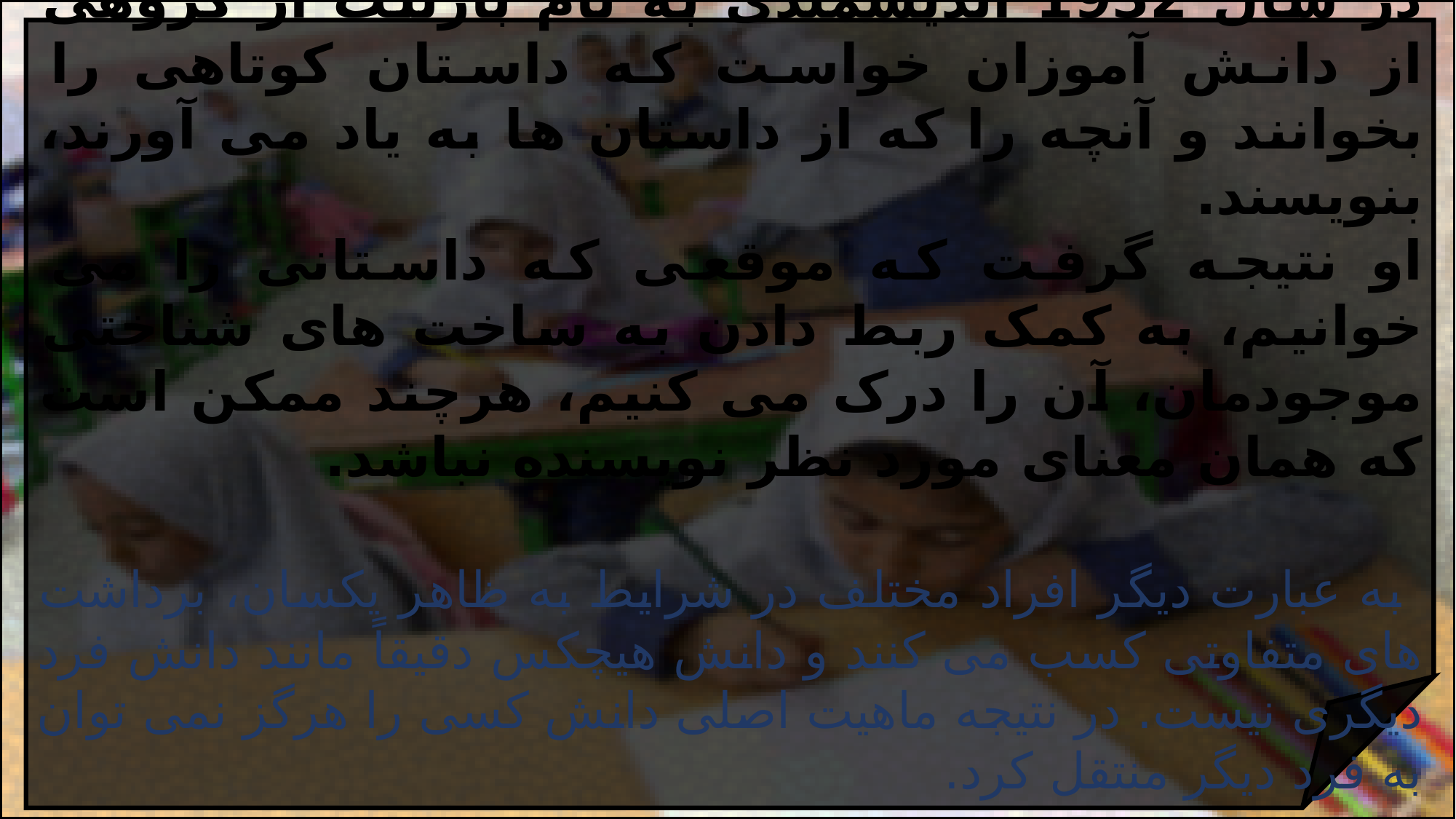

در سال 1932 اندیشمندی به نام بارتلت از گروهی از دانش آموزان خواست که داستان کوتاهی را بخوانند و آنچه را که از داستان ها به یاد می آورند، بنویسند.
او نتیجه گرفت که موقعی که داستانی را می خوانیم، به کمک ربط دادن به ساخت های شناختی موجودمان، آن را درک می کنیم، هرچند ممکن است که همان معنای مورد نظر نویسنده نباشد.

 به عبارت دیگر افراد مختلف در شرایط به ظاهر یکسان، برداشت های متفاوتی کسب می کنند و دانش هیچکس دقیقاً مانند دانش فرد دیگری نیست. در نتیجه ماهیت اصلی دانش کسی را هرگز نمی توان به فرد دیگر منتقل کرد.